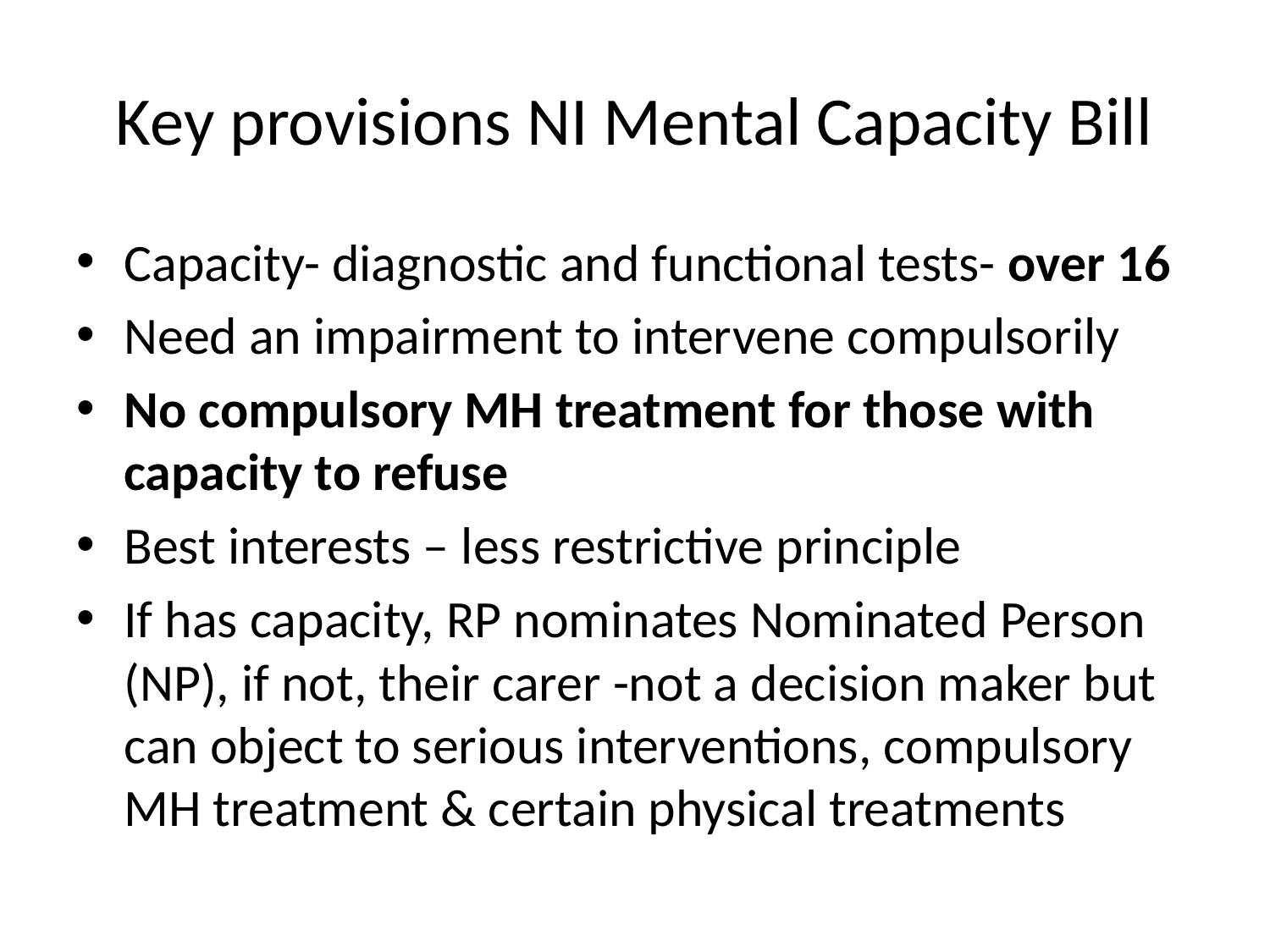

# Key provisions NI Mental Capacity Bill
Capacity- diagnostic and functional tests- over 16
Need an impairment to intervene compulsorily
No compulsory MH treatment for those with capacity to refuse
Best interests – less restrictive principle
If has capacity, RP nominates Nominated Person (NP), if not, their carer -not a decision maker but can object to serious interventions, compulsory MH treatment & certain physical treatments